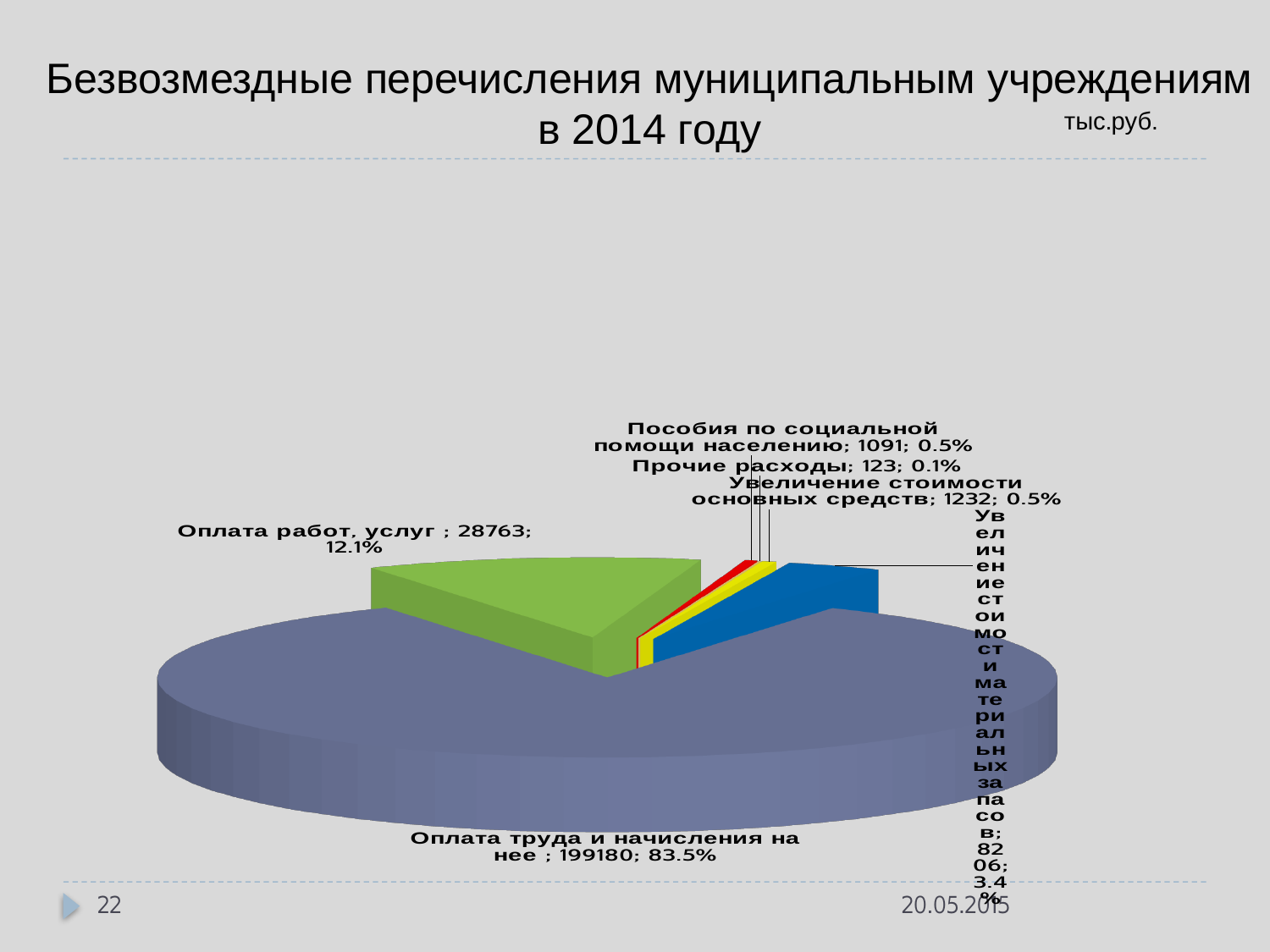

# Безвозмездные перечисления муниципальным учреждениям в 2014 году
тыс.руб.

[unsupported chart]

22
20.05.2015